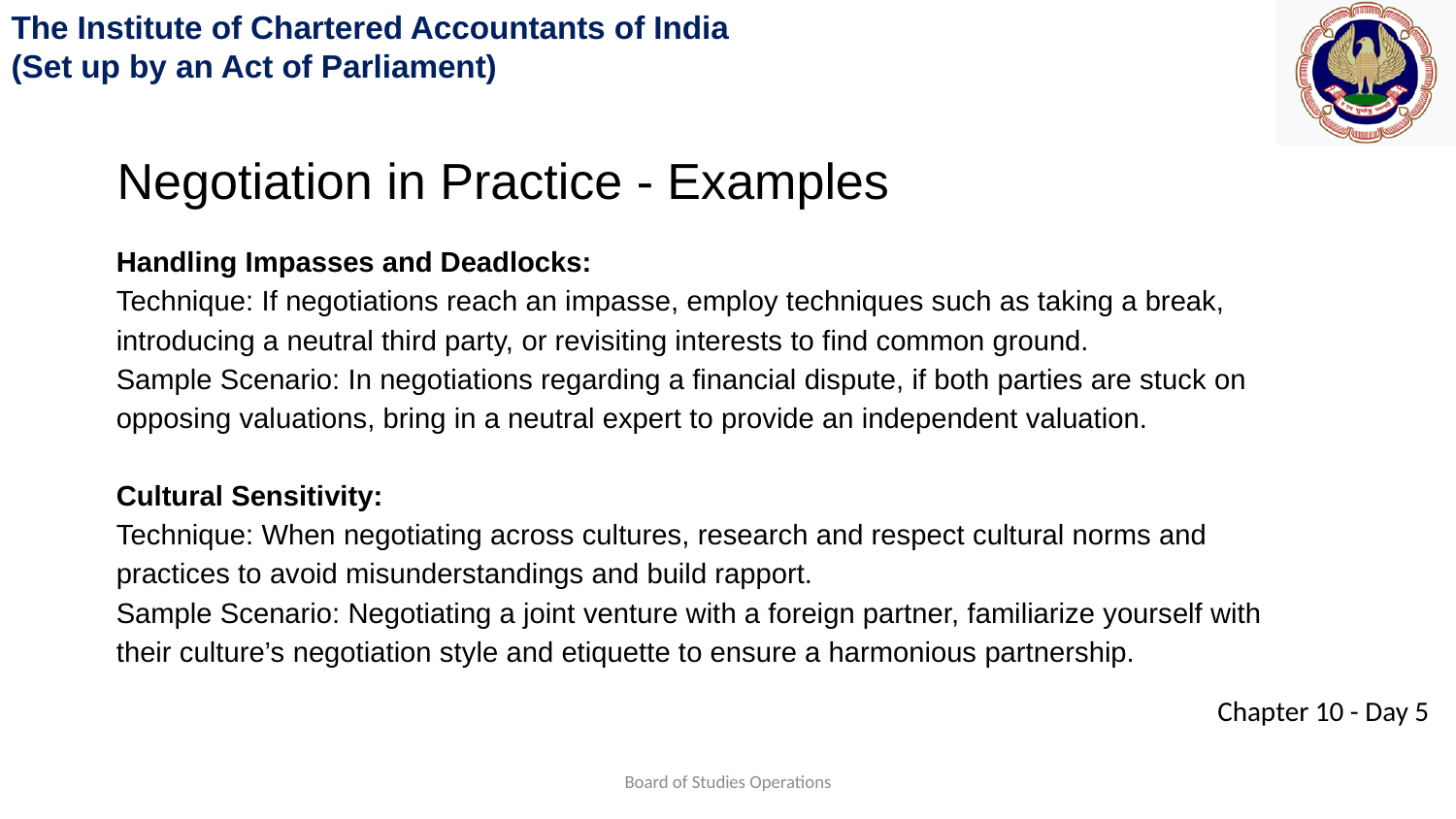

Negotiation in Practice - Examples
Handling Impasses and Deadlocks:
Technique: If negotiations reach an impasse, employ techniques such as taking a break,
introducing a neutral third party, or revisiting interests to find common ground.
Sample Scenario: In negotiations regarding a financial dispute, if both parties are stuck on opposing valuations, bring in a neutral expert to provide an independent valuation.

Cultural Sensitivity:
Technique: When negotiating across cultures, research and respect cultural norms and practices to avoid misunderstandings and build rapport.
Sample Scenario: Negotiating a joint venture with a foreign partner, familiarize yourself with their culture’s negotiation style and etiquette to ensure a harmonious partnership.
Board of Studies Operations